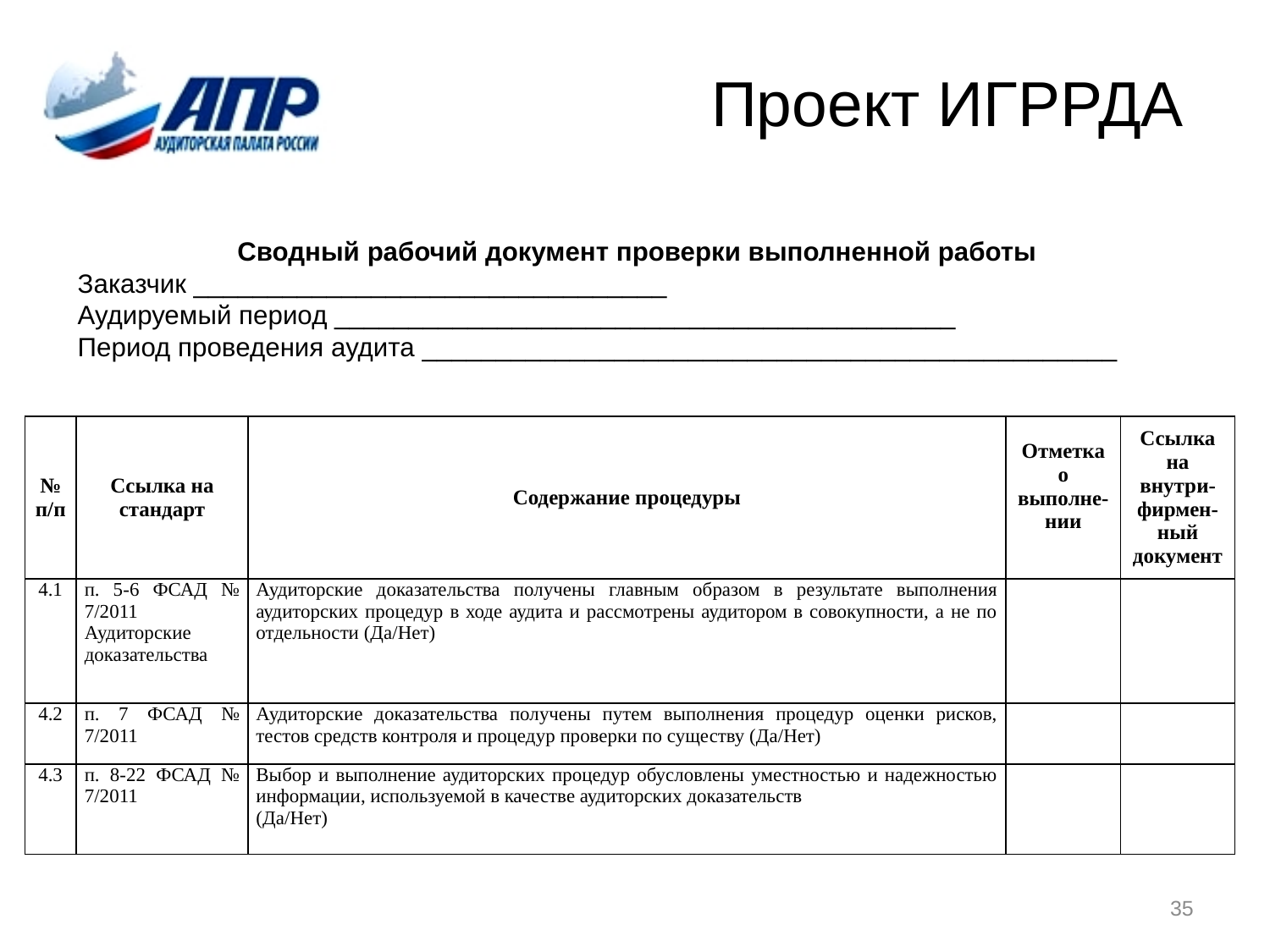

# Проект ИГРРДА

Сводный рабочий документ проверки выполненной работы
Заказчик ________________________________
Аудируемый период __________________________________________
Период проведения аудита _______________________________________________

| № п/п | Ссылка на стандарт | Содержание процедуры | Отметка о выполне-нии | Ссылка на внутри-фирмен-ный документ |
| --- | --- | --- | --- | --- |
| 4.1 | п. 5-6 ФСАД № 7/2011 Аудиторские доказательства | Аудиторские доказательства получены главным образом в результате выполнения аудиторских процедур в ходе аудита и рассмотрены аудитором в совокупности, а не по отдельности (Да/Нет) |  |  |
| 4.2 | п. 7 ФСАД № 7/2011 | Аудиторские доказательства получены путем выполнения процедур оценки рисков, тестов средств контроля и процедур проверки по существу (Да/Нет) |  |  |
| 4.3 | п. 8-22 ФСАД № 7/2011 | Выбор и выполнение аудиторских процедур обусловлены уместностью и надежностью информации, используемой в качестве аудиторских доказательств (Да/Нет) |  |  |
35